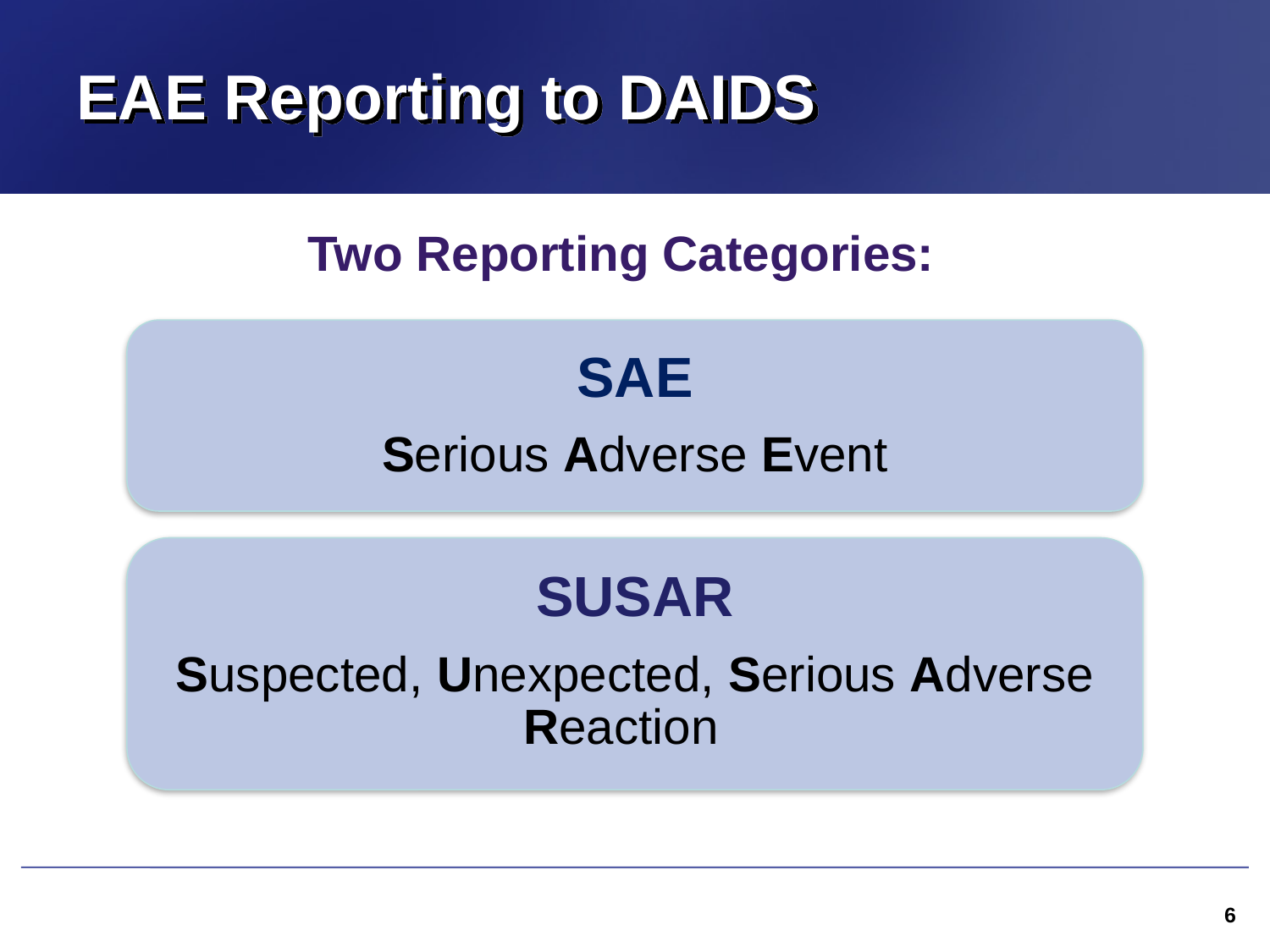

# EAE Reporting to DAIDS
Two Reporting Categories:

SAE
Serious Adverse Event

SUSAR
Suspected, Unexpected, Serious Adverse Reaction
6